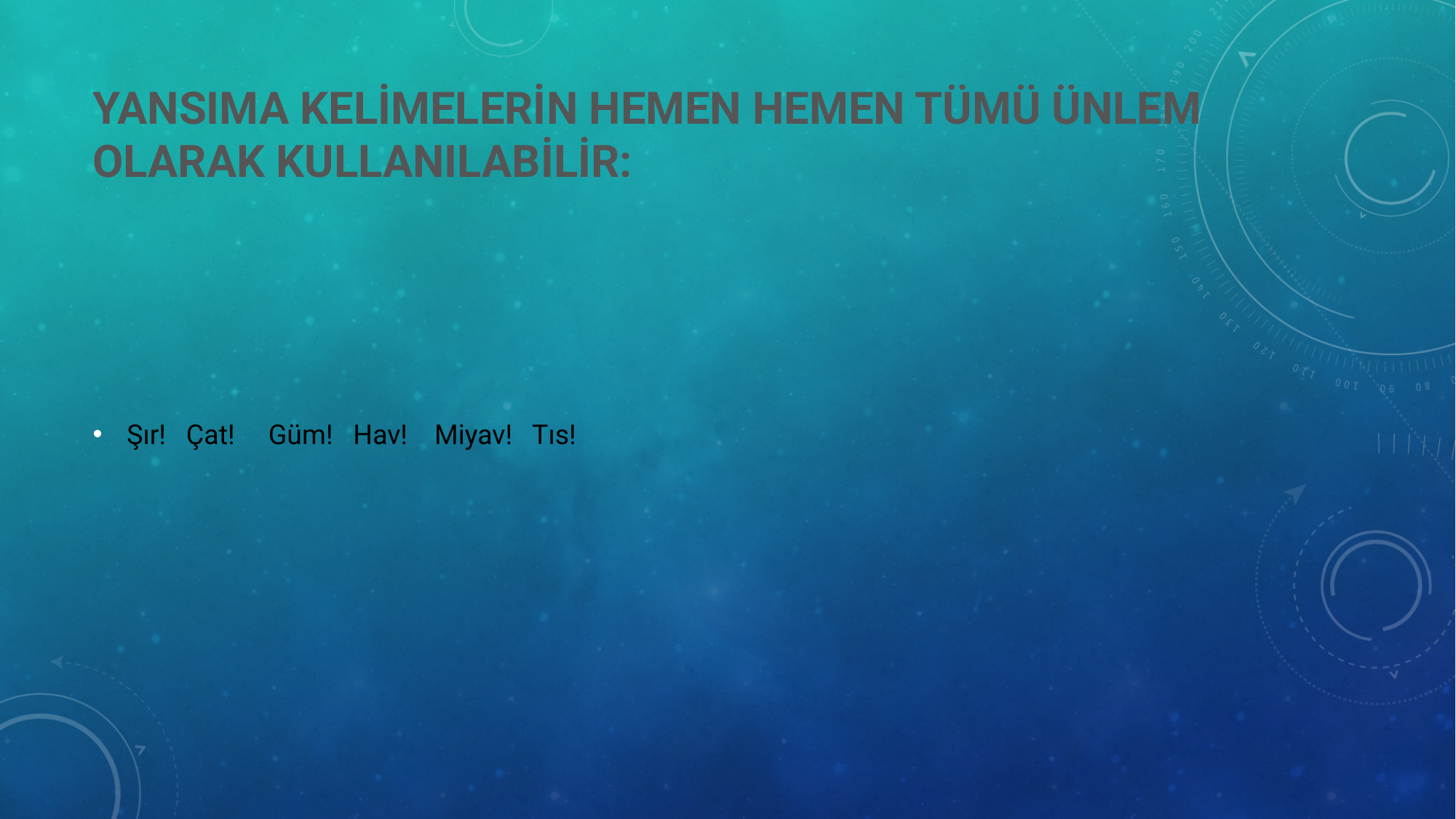

# Yansıma kelimelerin hemen hemen tümü ünlem olarak kullanılabilir:
Şır!   Çat!     Güm!   Hav!    Miyav!   Tıs!